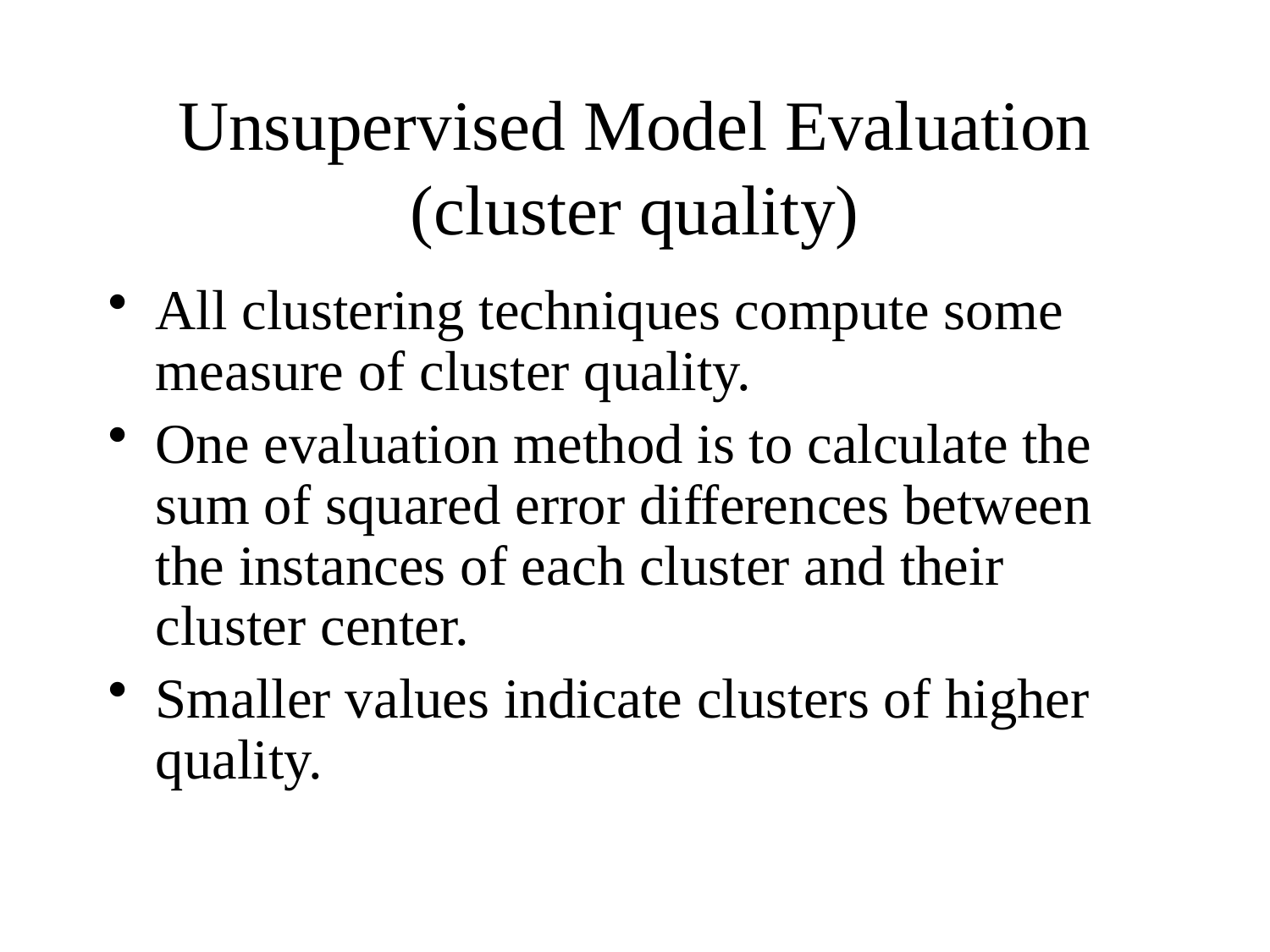

# Unsupervised Model Evaluation (cluster quality)
All clustering techniques compute some measure of cluster quality.
One evaluation method is to calculate the sum of squared error differences between the instances of each cluster and their cluster center.
Smaller values indicate clusters of higher quality.